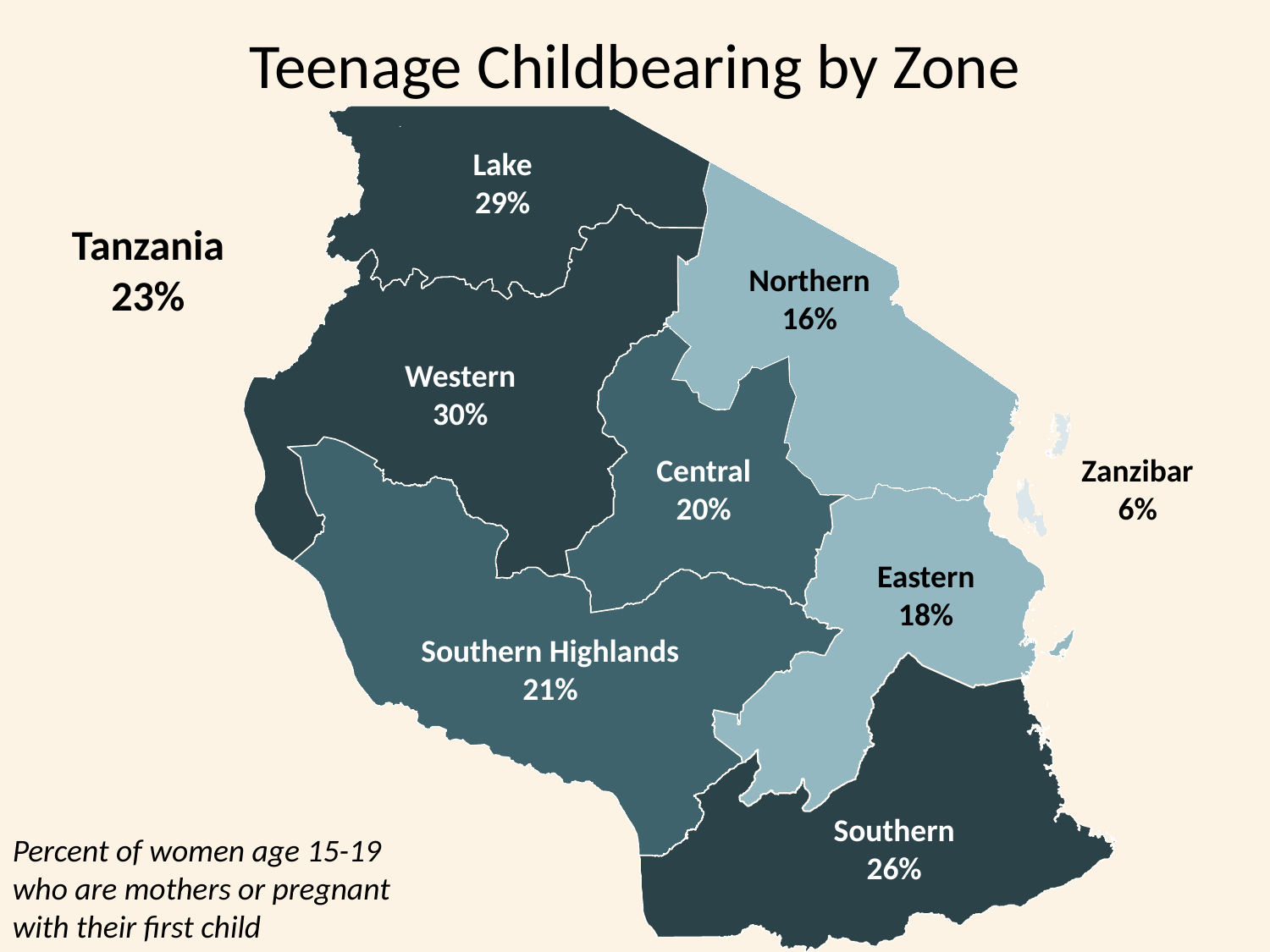

Teenage Childbearing by Zone

Lake
29%
Tanzania
23%
Northern
16%
Western
30%
Central
20%
Zanzibar
6%
Eastern
18%
Southern Highlands
21%
Southern
26%
Percent of women age 15-19 who are mothers or pregnant with their first child